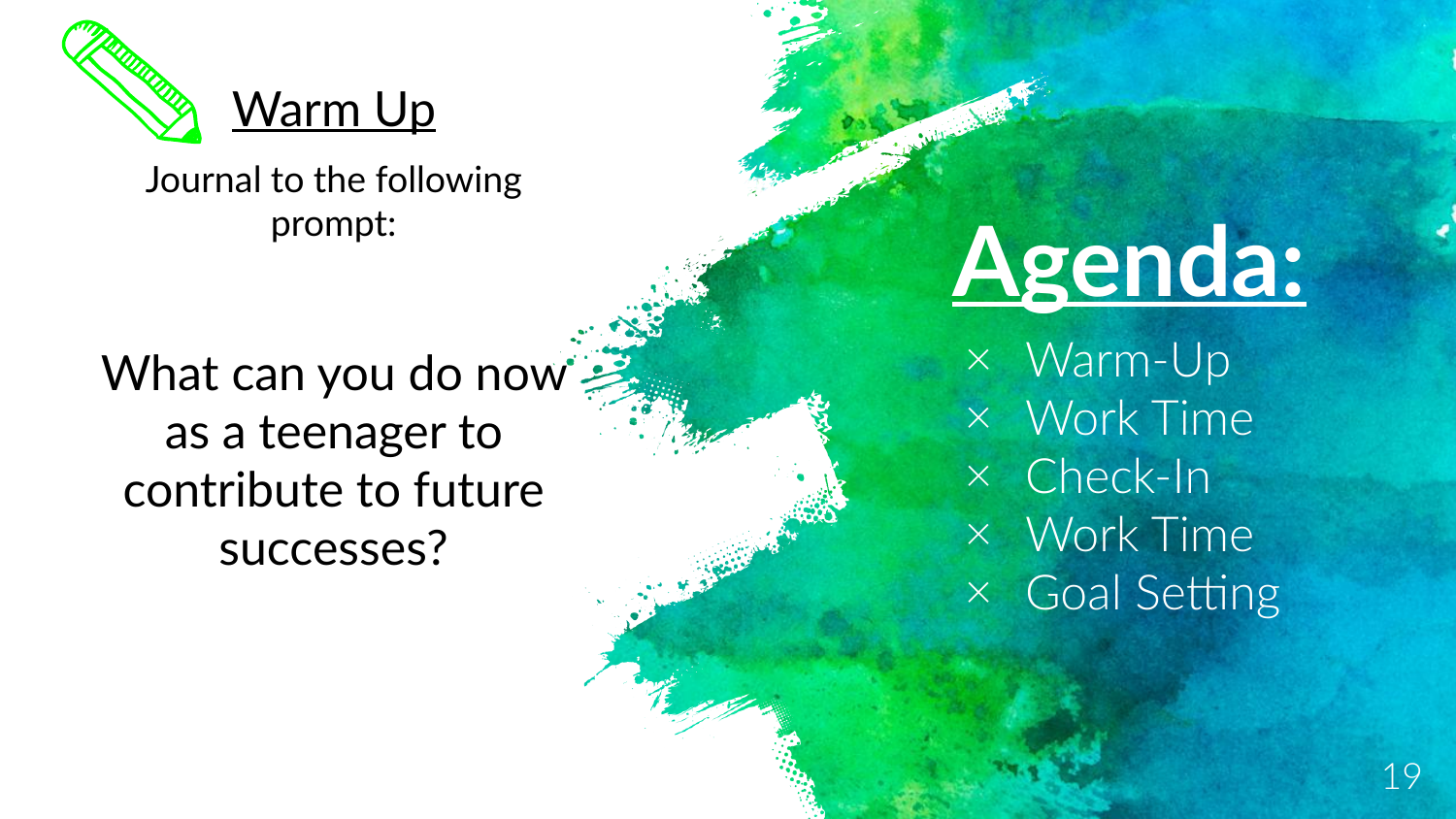

Warm Up
Journal to the following prompt:

What can you do now as a teenager to contribute to future successes?

Agenda:
Warm-Up
Work Time
Check-In
Work Time
Goal Setting
19